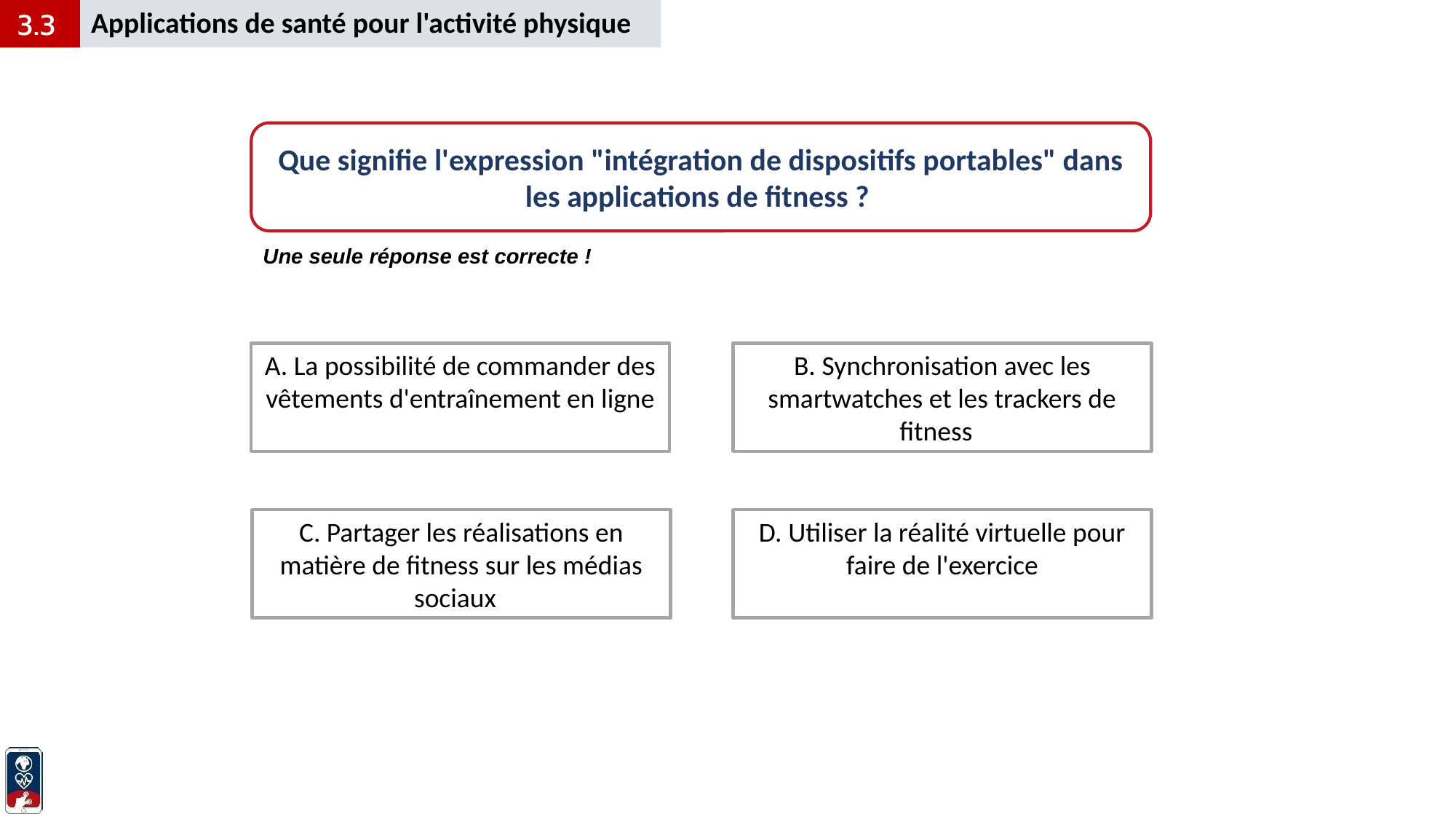

Applications de santé pour l'activité physique
3.3
Que signifie l'expression "intégration de dispositifs portables" dans les applications de fitness ?
Une seule réponse est correcte !
B. Synchronisation avec les smartwatches et les trackers de fitness
A. La possibilité de commander des vêtements d'entraînement en ligne
D. Utiliser la réalité virtuelle pour faire de l'exercice

C. Partager les réalisations en matière de fitness sur les médias sociaux